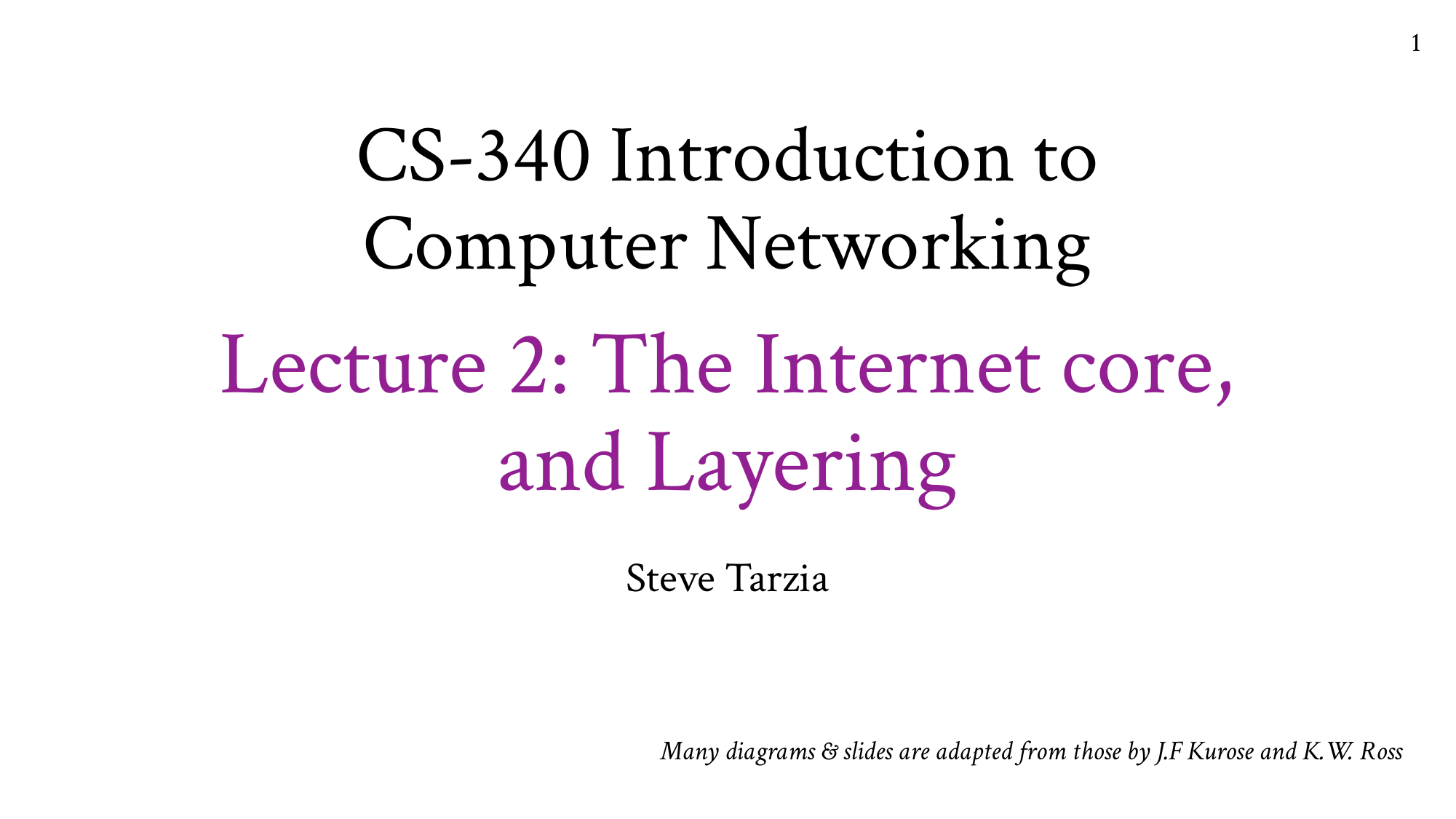

# CS-340 Introduction to Computer Networking Lecture 2: The Internet core, and Layering
Steve Tarzia
Many diagrams & slides are adapted from those by J.F Kurose and K.W. Ross